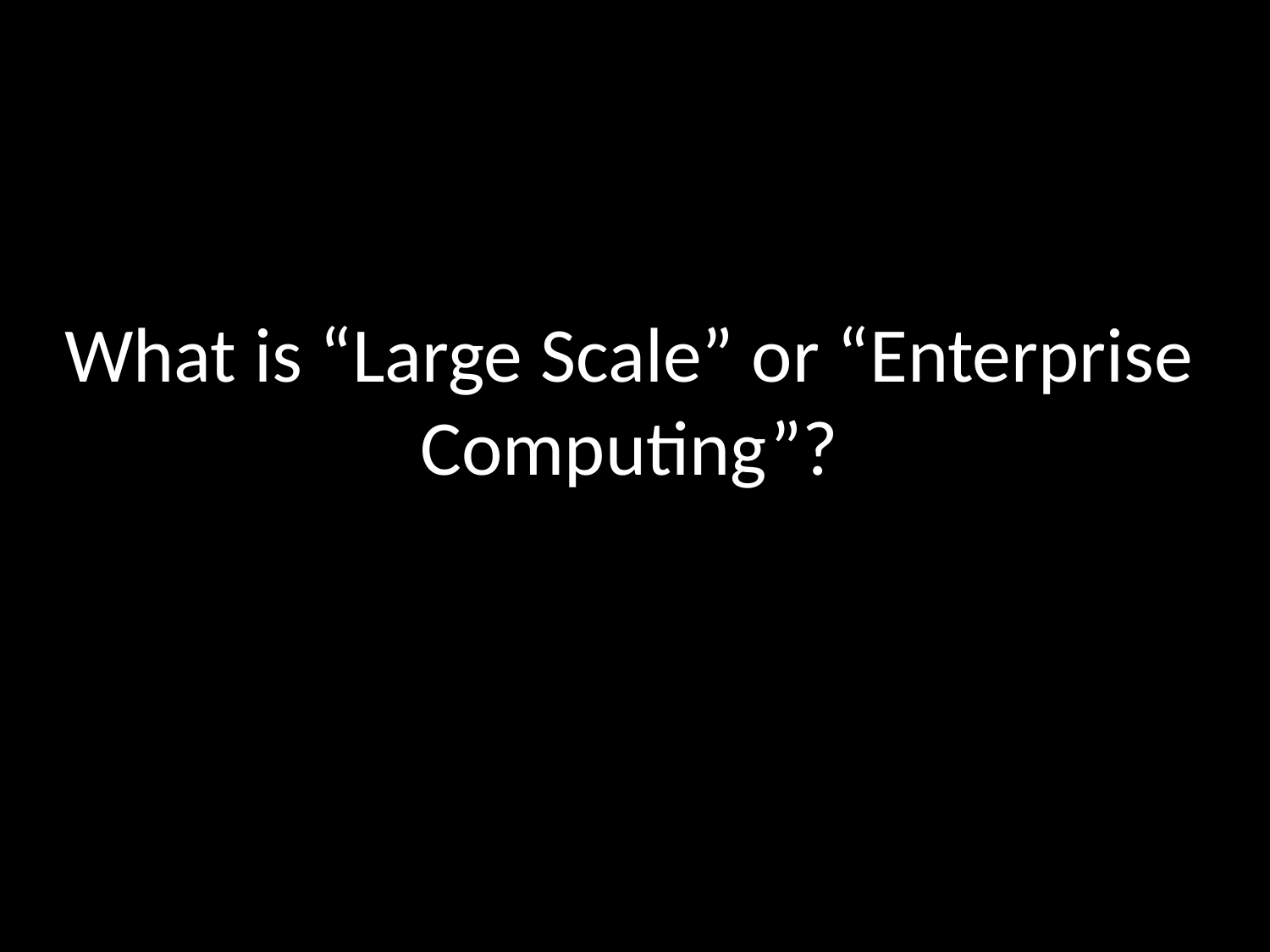

# What is “Large Scale” or “Enterprise Computing”?